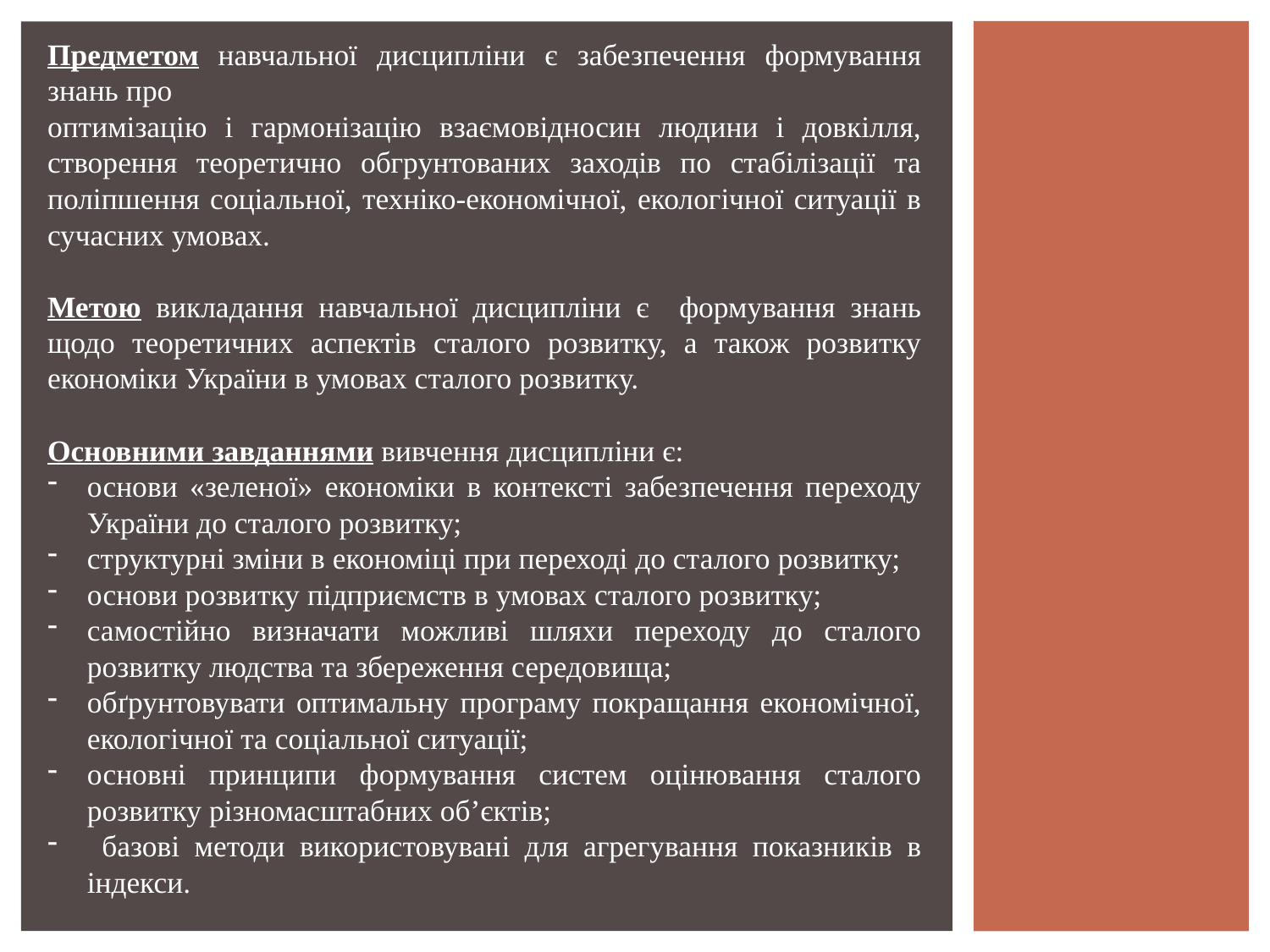

Предметом навчальної дисципліни є забезпечення формування знань про
оптимізацію і гармонізацію взаємовідносин людини і довкілля, створення теоретично обгрунтованих заходів по стабілізації та поліпшення соціальної, техніко-економічної, екологічної ситуації в сучасних умовах.
Метою викладання навчальної дисципліни є  формування знань щодо теоретичних аспектів сталого розвитку, а також розвитку економіки України в умовах сталого розвитку.
Основними завданнями вивчення дисципліни є:
основи «зеленої» економіки в контексті забезпечення переходу України до сталого розвитку;
структурні зміни в економіці при переході до сталого розвитку;
основи розвитку підприємств в умовах сталого розвитку;
самостійно визначати можливі шляхи переходу до сталого розвитку людства та збереження середовища;
обґрунтовувати оптимальну програму покращання економічної, екологічної та соціальної ситуації;
основні принципи формування систем оцінювання сталого розвитку різномасштабних об’єктів;
 базові методи використовувані для агрегування показників в індекси.